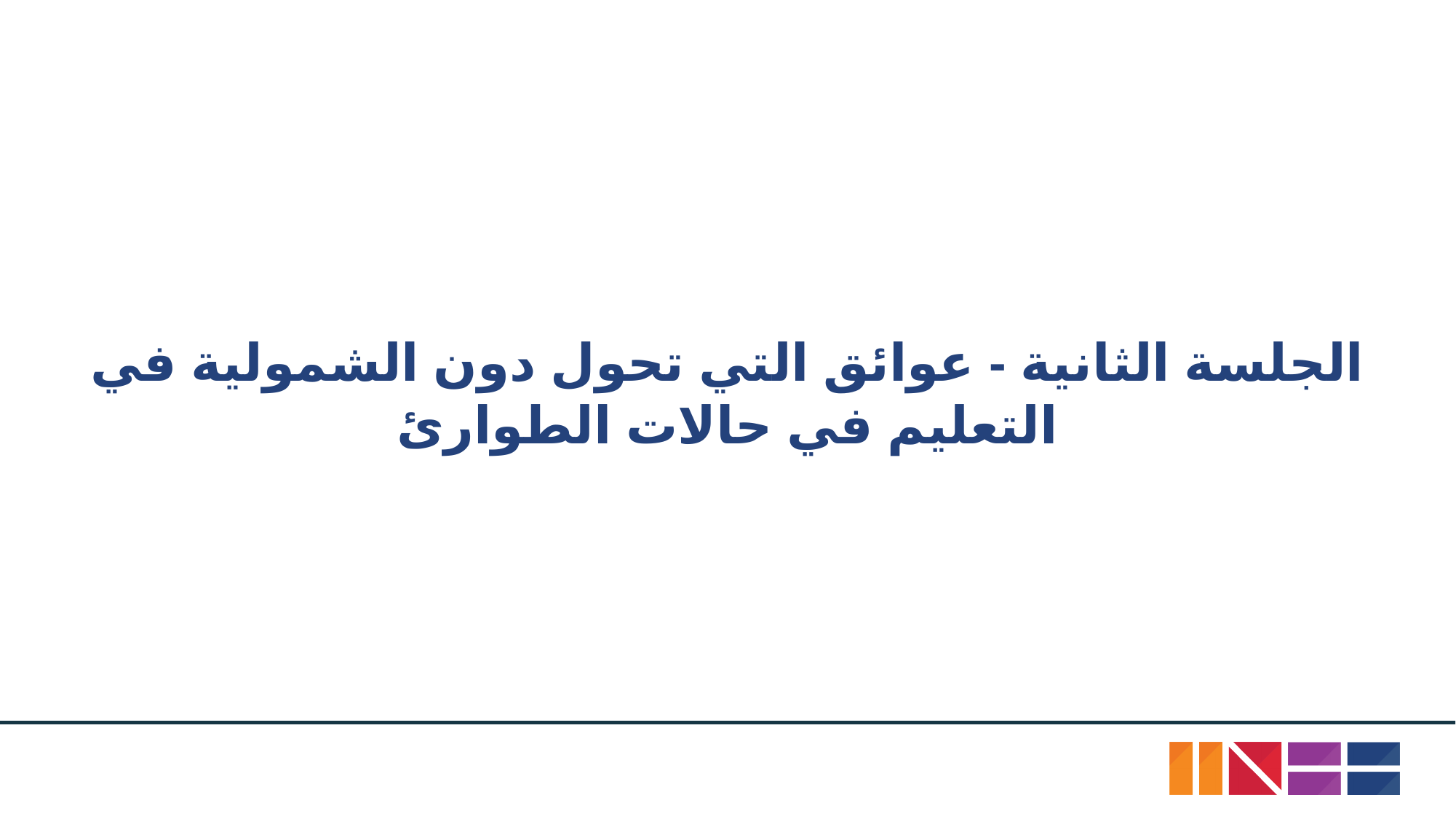

# الجلسة الثانية - عوائق التي تحول دون الشمولية في التعليم في حالات الطوارئ